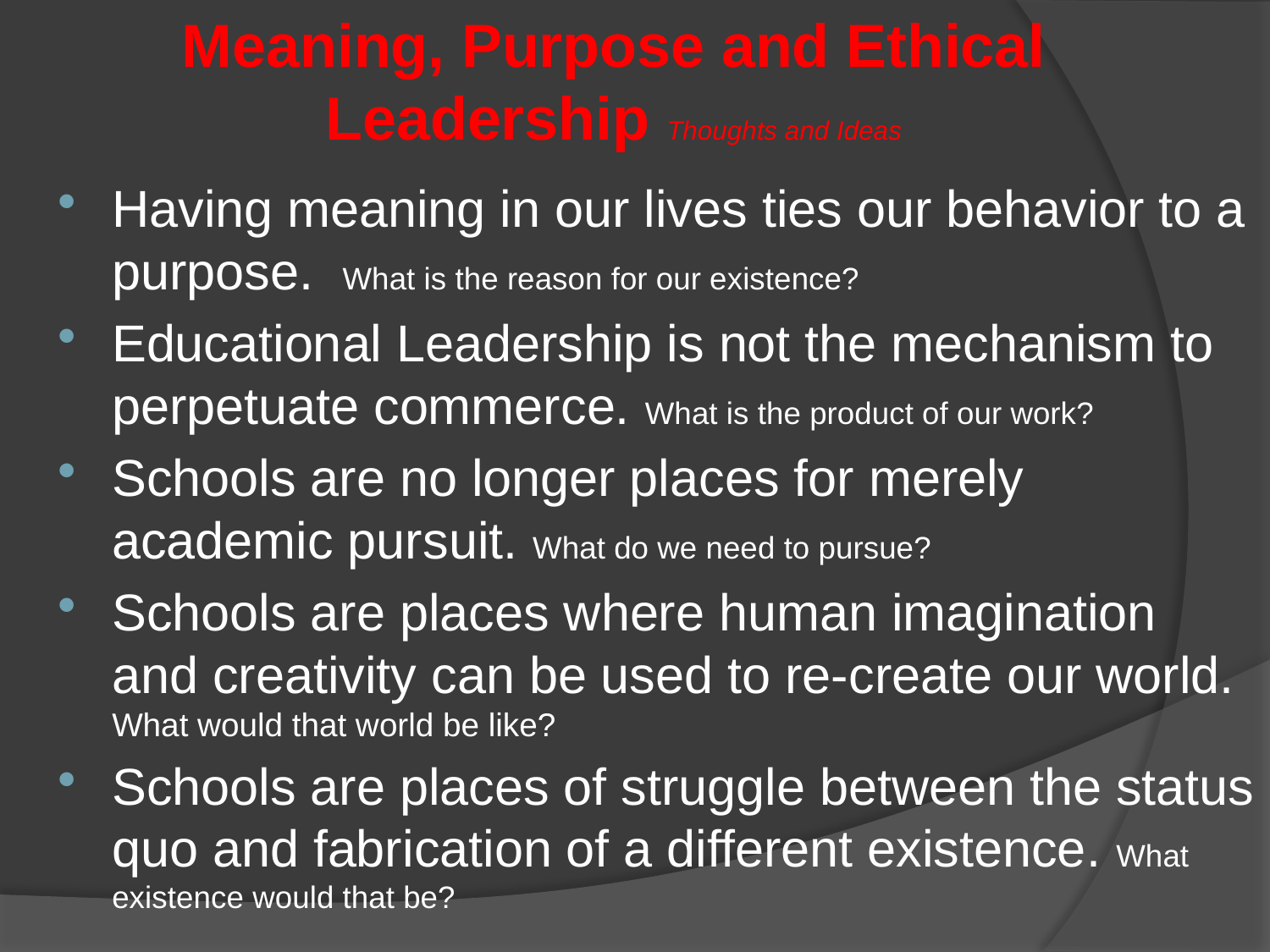

# Meaning, Purpose and Ethical Leadership Thoughts and Ideas
Having meaning in our lives ties our behavior to a purpose.  What is the reason for our existence?
Educational Leadership is not the mechanism to perpetuate commerce. What is the product of our work?
Schools are no longer places for merely academic pursuit. What do we need to pursue?
Schools are places where human imagination and creativity can be used to re-create our world. What would that world be like?
Schools are places of struggle between the status quo and fabrication of a different existence. What existence would that be?